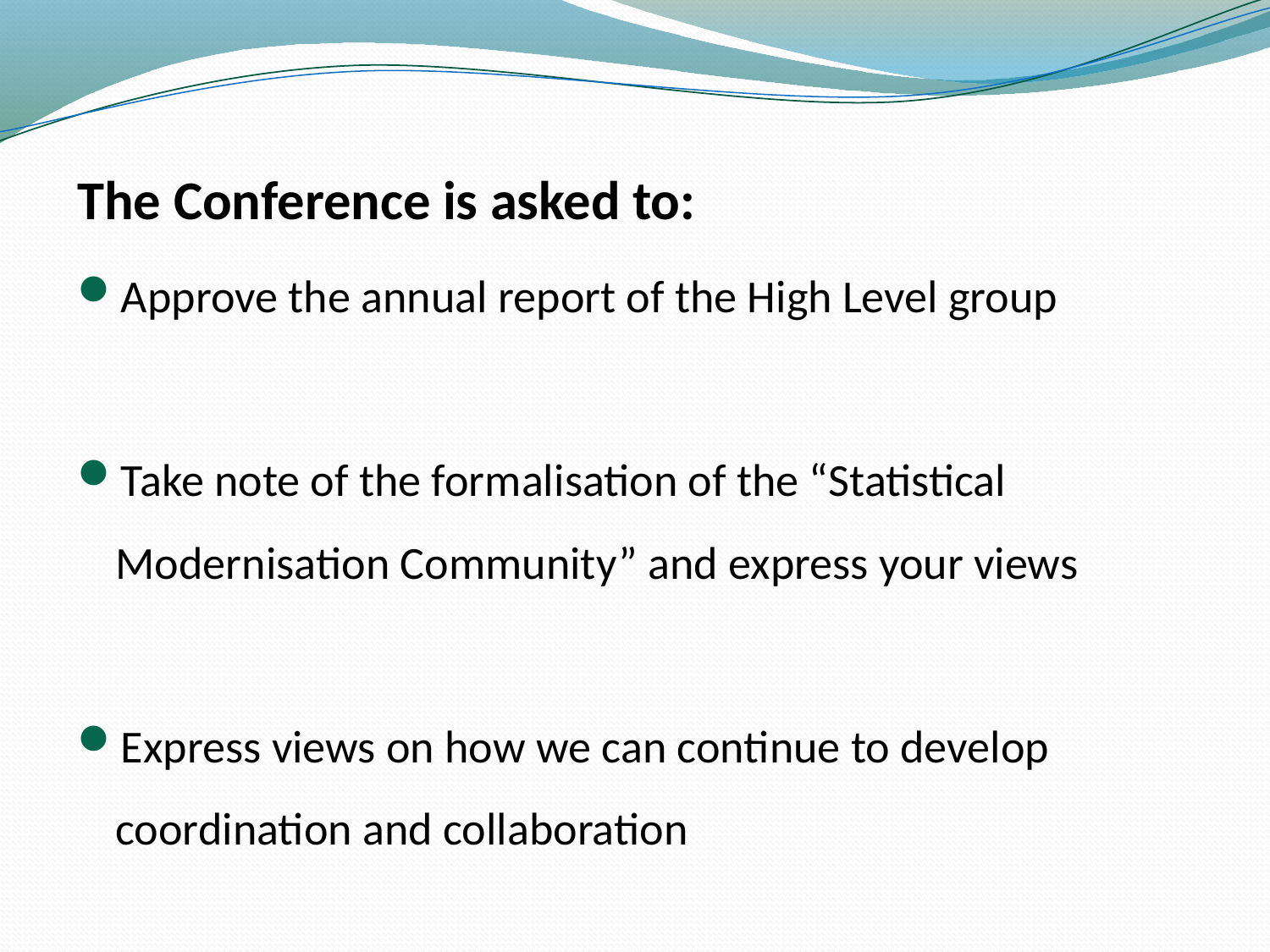

#
The Conference is asked to:
Approve the annual report of the High Level group

Take note of the formalisation of the “Statistical Modernisation Community” and express your views

Express views on how we can continue to develop coordination and collaboration